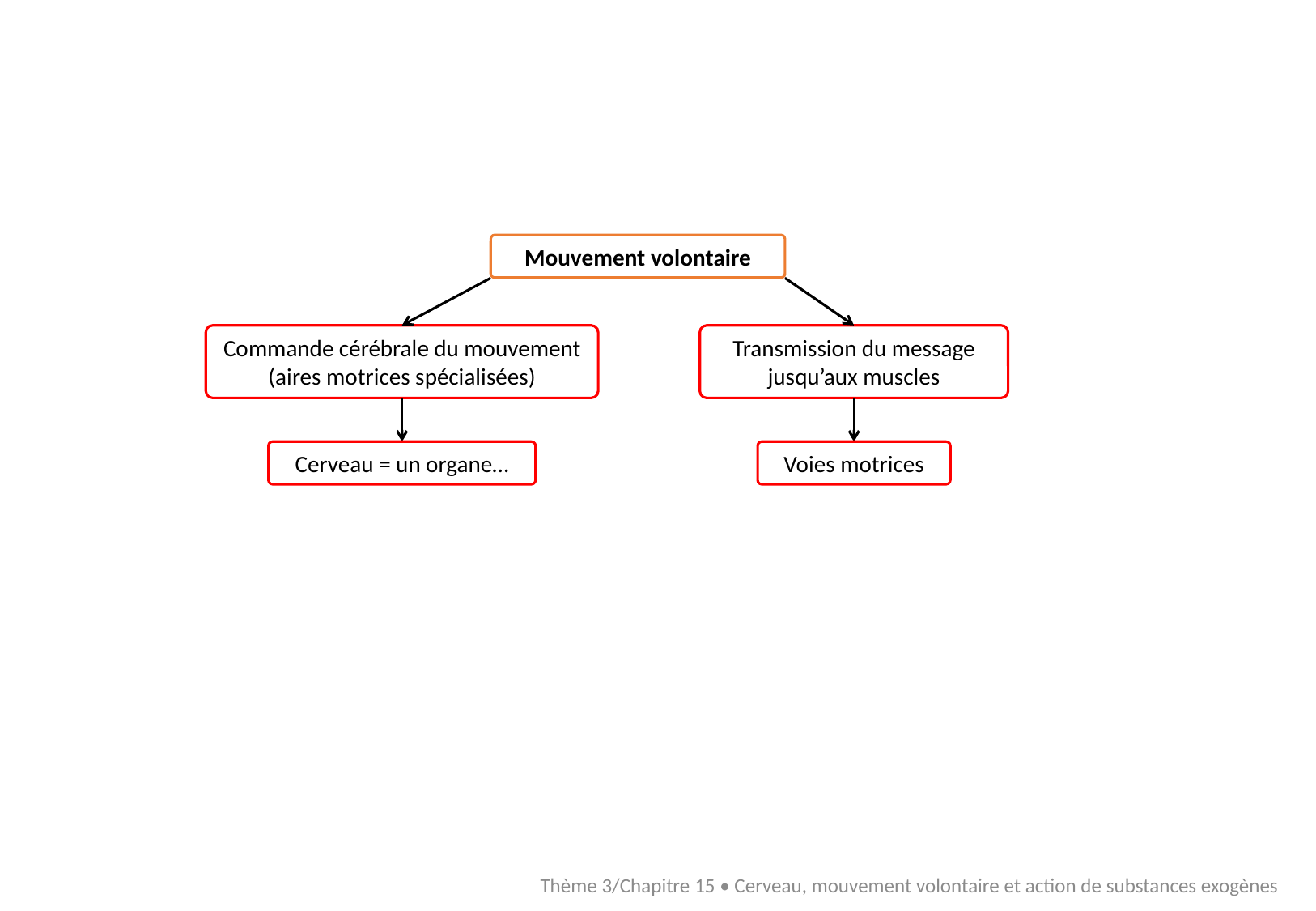

Mouvement volontaire
Commande cérébrale du mouvement (aires motrices spécialisées)
Transmission du message
jusqu’aux muscles
Cerveau = un organe…
Voies motrices
Thème 3/Chapitre 15 • Cerveau, mouvement volontaire et action de substances exogènes